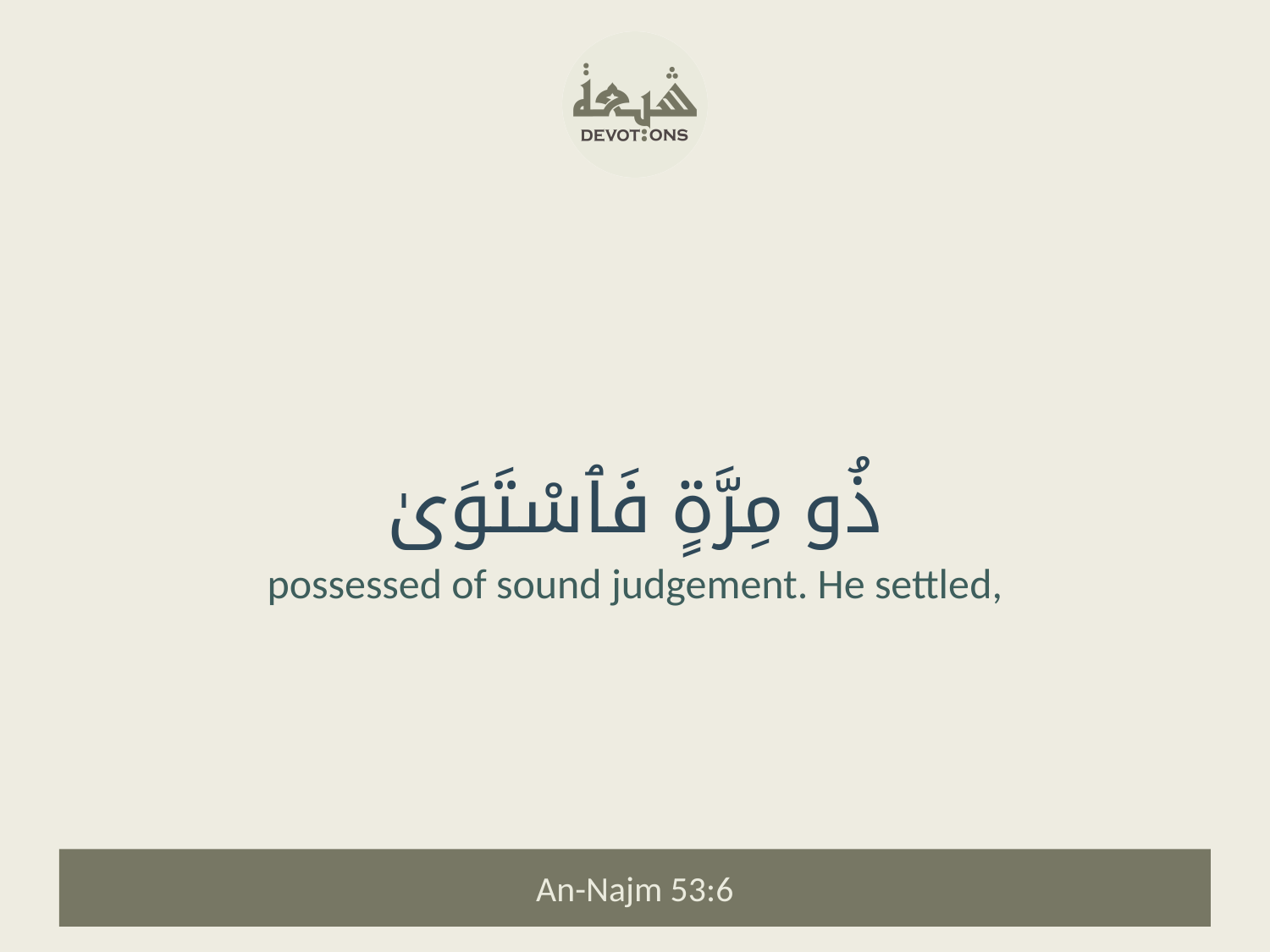

ذُو مِرَّةٍ فَٱسْتَوَىٰ
possessed of sound judgement. He settled,
An-Najm 53:6